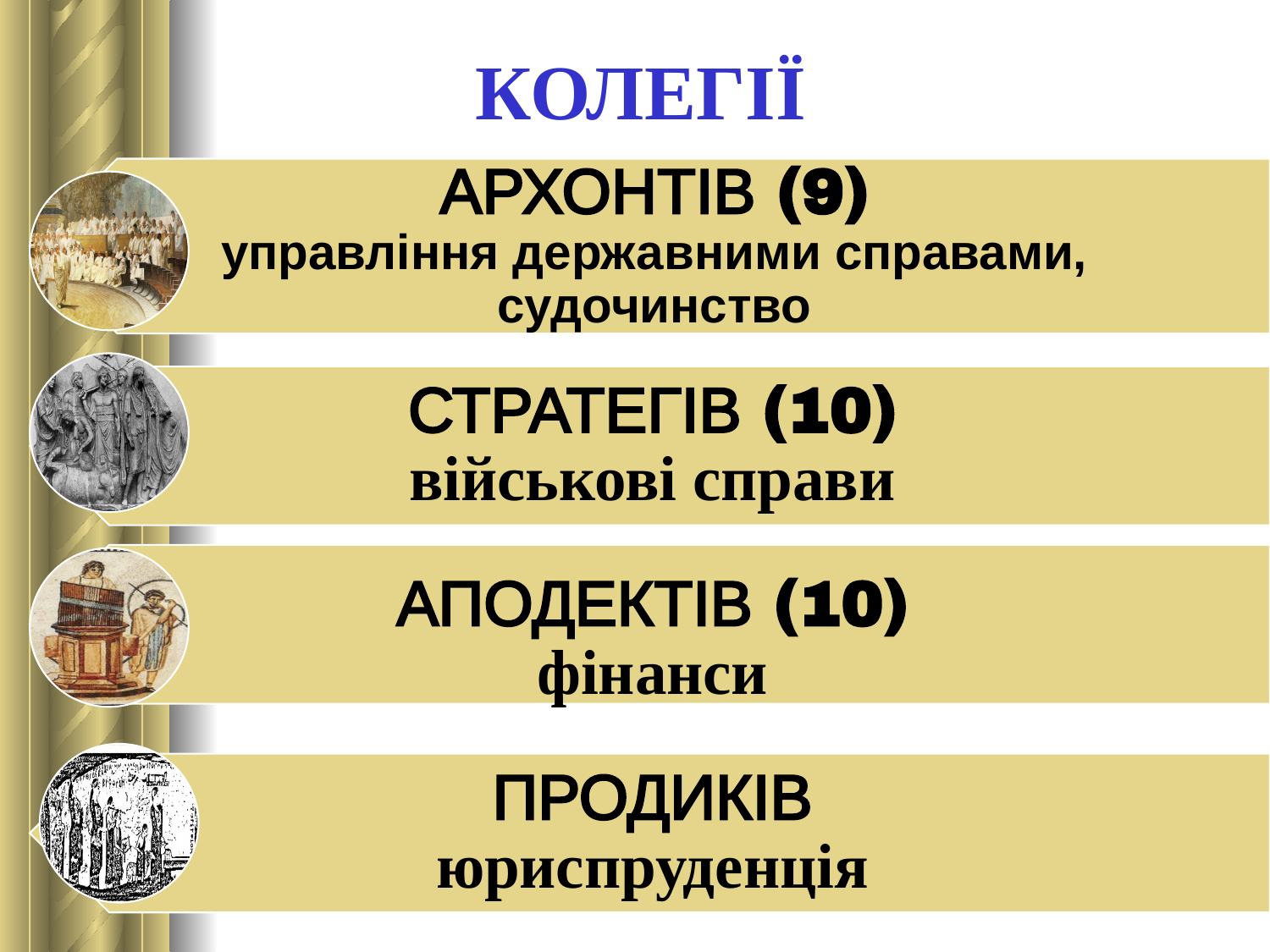

# КОЛЕГІЇ

АРХОНТІВ (9)
управління державними справами, судочинство
СТРАТЕГІВ (10)
військові справи

АПОДЕКТІВ (10)
фінанси

ПРОДИКІВ
юриспруденція